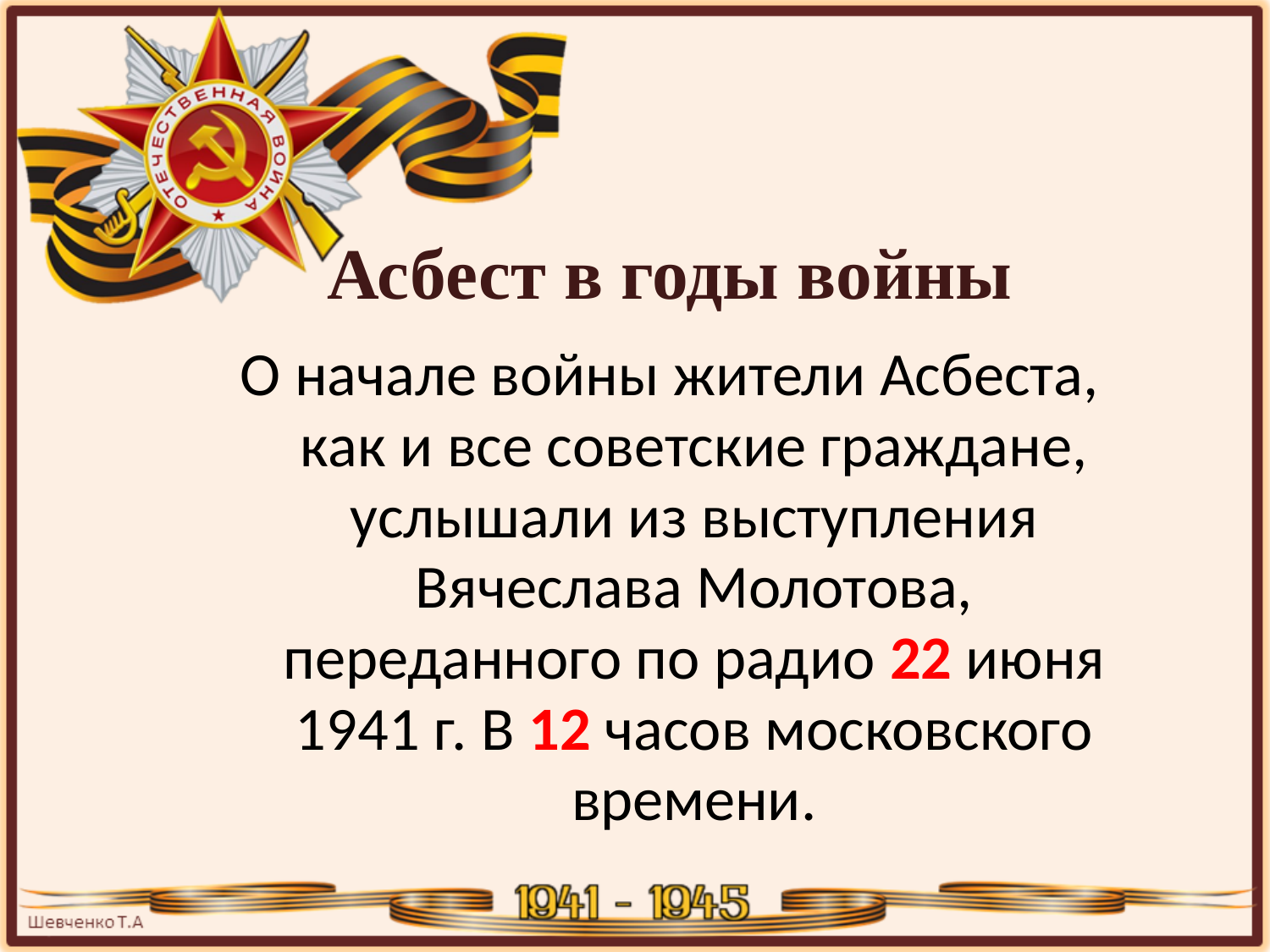

Асбест в годы войны
О начале войны жители Асбеста, как и все советские граждане, услышали из выступления Вячеслава Молотова, переданного по радио 22 июня 1941 г. В 12 часов московского времени.